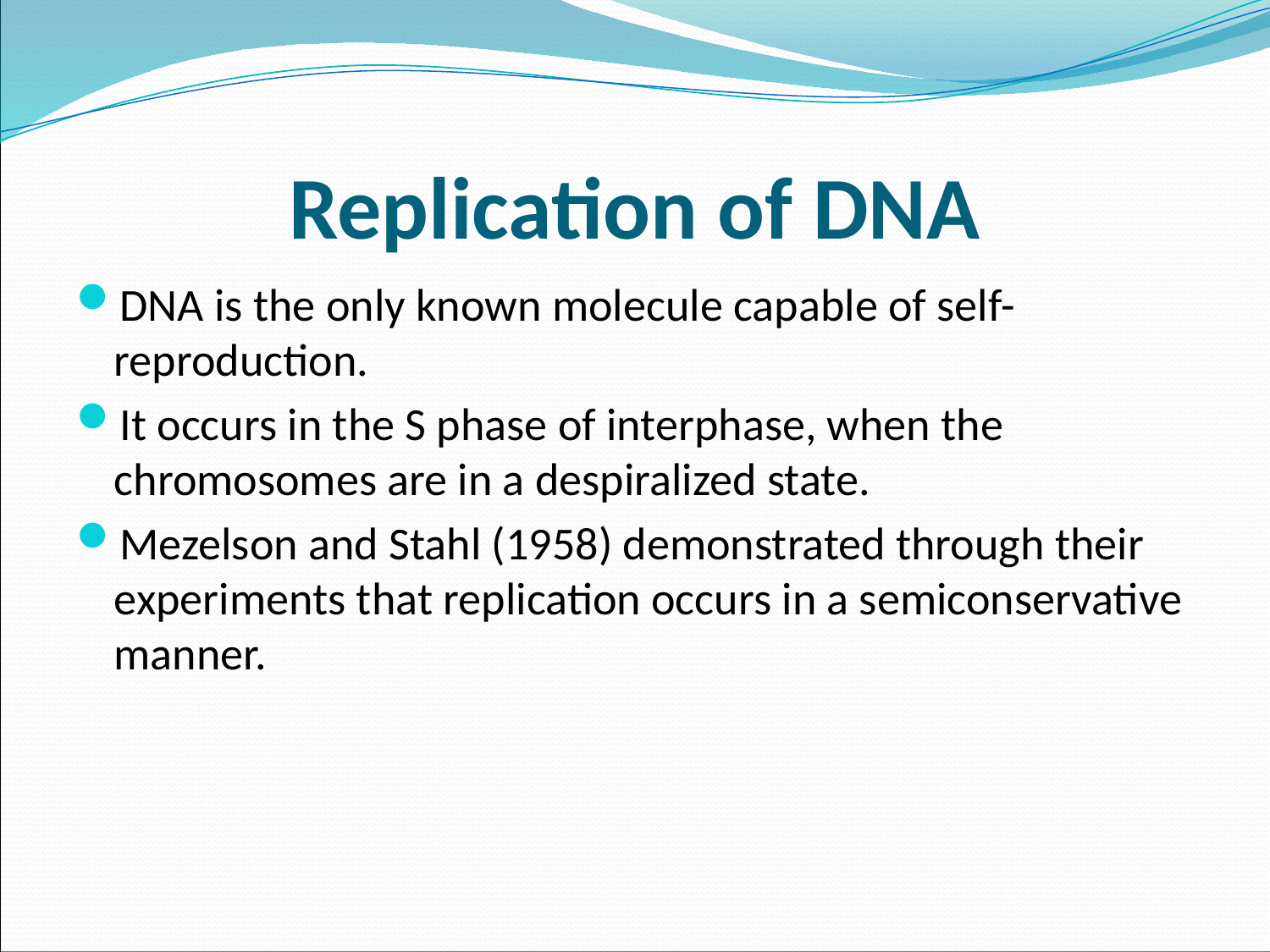

# Replication of DNA
DNA is the only known molecule capable of self-reproduction.
It occurs in the S phase of interphase, when the chromosomes are in a despiralized state.
Mezelson and Stahl (1958) demonstrated through their experiments that replication occurs in a semiconservative manner.